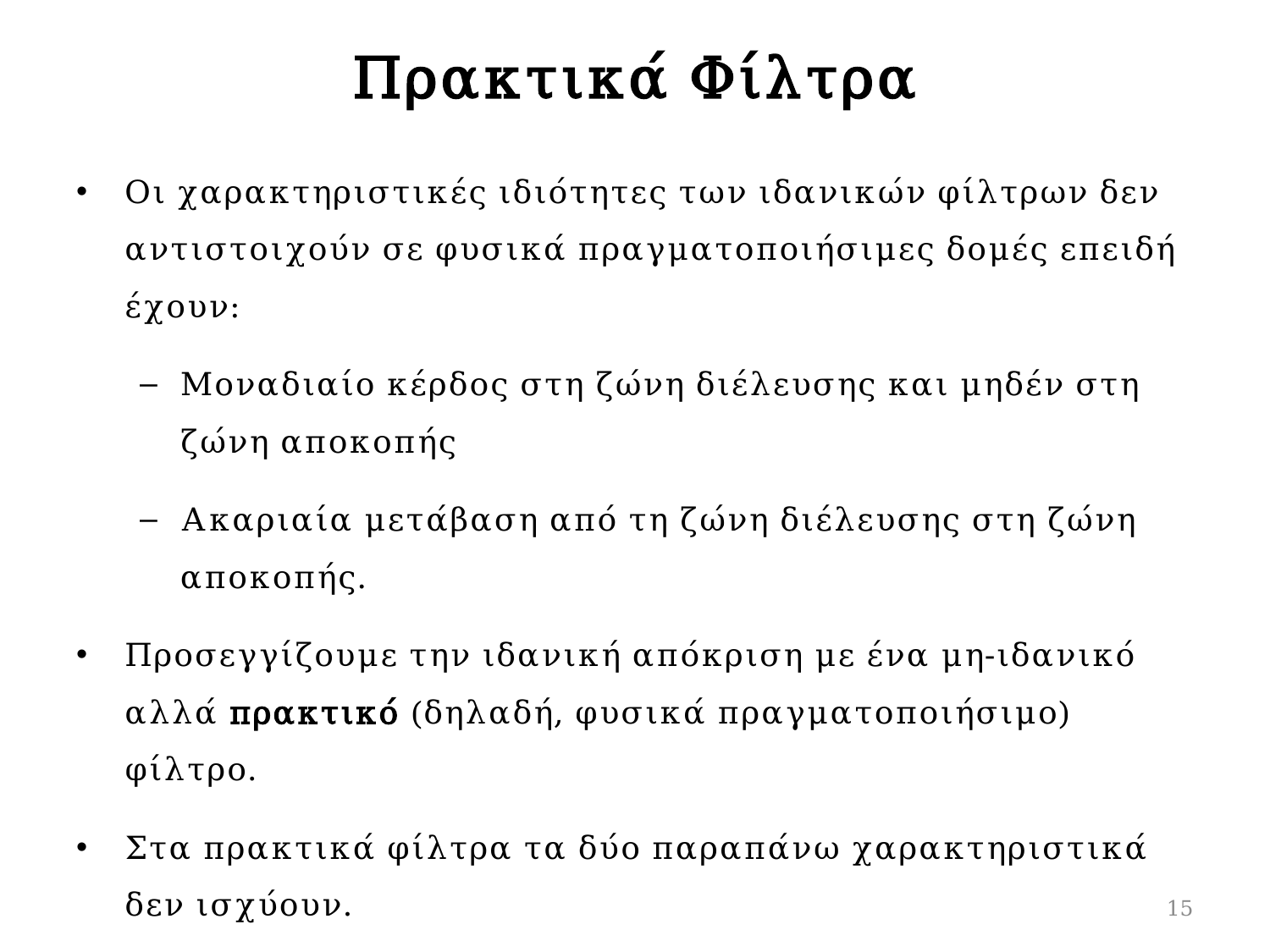

# Πρακτικά Φίλτρα
Οι χαρακτηριστικές ιδιότητες των ιδανικών φίλτρων δεν αντιστοιχούν σε φυσικά πραγματοποιήσιμες δομές επειδή έχουν:
Μοναδιαίο κέρδος στη ζώνη διέλευσης και μηδέν στη ζώνη αποκοπής
Ακαριαία μετάβαση από τη ζώνη διέλευσης στη ζώνη αποκοπής.
Προσεγγίζουμε την ιδανική απόκριση με ένα μη-ιδανικό αλλά πρακτικό (δηλαδή, φυσικά πραγματοποιήσιμο) φίλτρο.
Στα πρακτικά φίλτρα τα δύο παραπάνω χαρακτηριστικά δεν ισχύουν.
Για το σχεδιασμό πρακτικών φίλτρων έχουν αναπτυχθεί πολλές μέθοδοι, όπως Butterworth, Chebyshef, Bessel, κλπ.
15